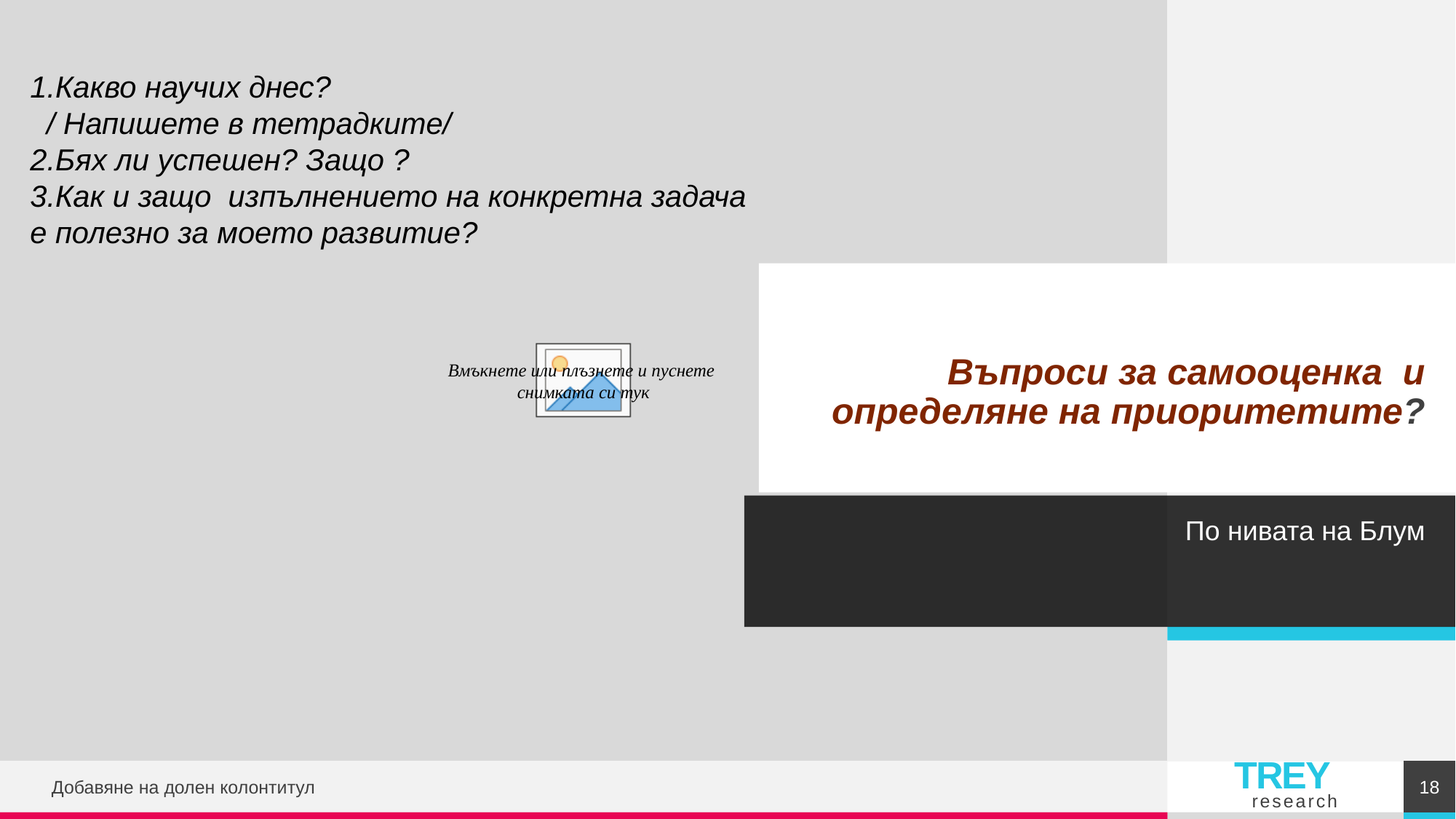

1.Какво научих днес?
  / Напишете в тетрадките/
2.Бях ли успешен? Защо ?
3.Как и защо  изпълнението на конкретна задача е полезно за моето развитие?

# Въпроси за самооценка  и определяне на приоритетите?
По нивата на Блум
18
Добавяне на долен колонтитул